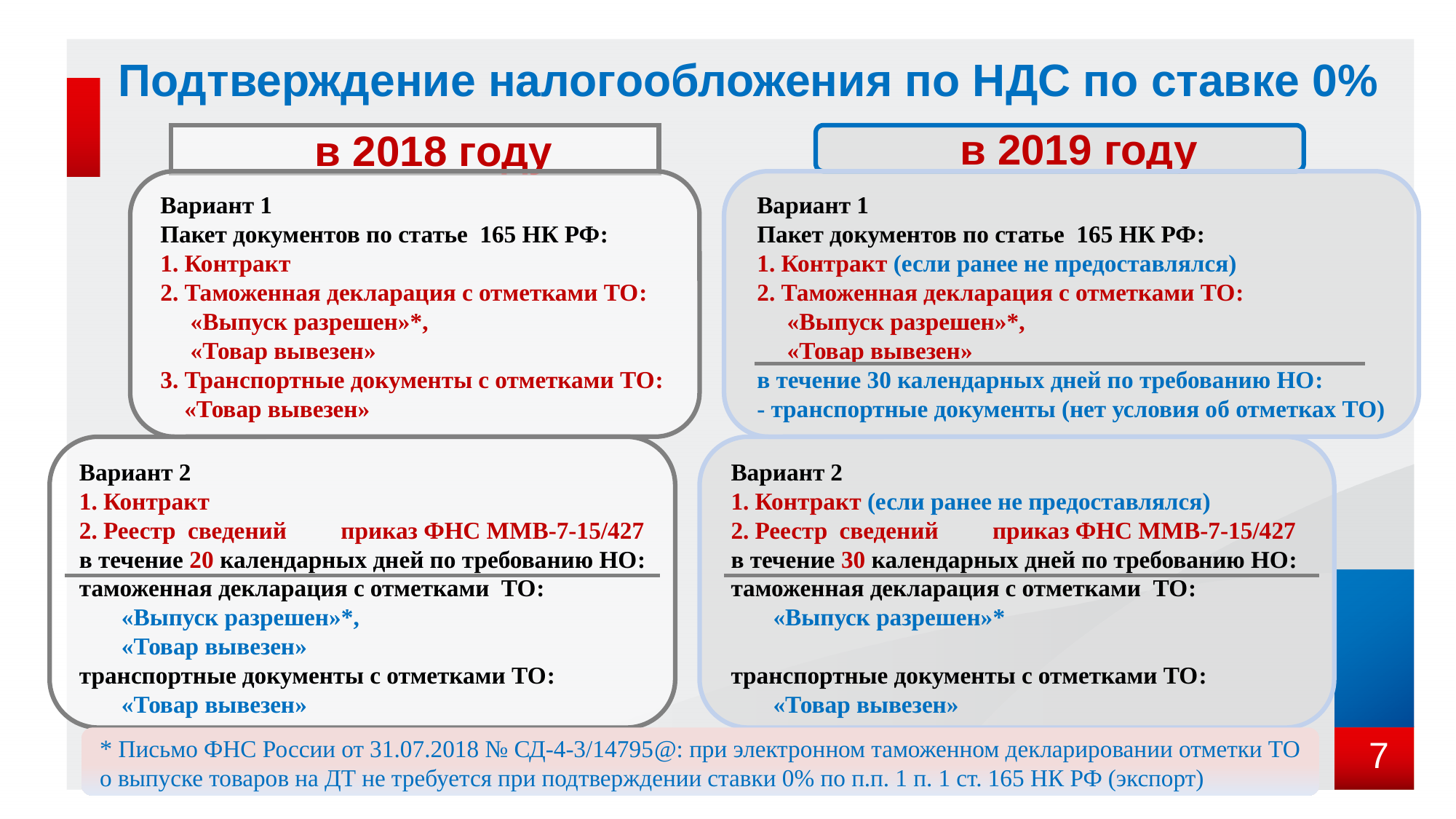

# Подтверждение налогообложения по НДС по ставке 0%
в 2018 году
в 2019 году
Вариант 1
Пакет документов по статье  165 НК РФ:
1. Контракт
2. Таможенная декларация с отметками ТО:
     «Выпуск разрешен»*,
     «Товар вывезен»
3. Транспортные документы с отметками ТО:
    «Товар вывезен»
Вариант 1
Пакет документов по статье  165 НК РФ:
1. Контракт (если ранее не предоставлялся)
2. Таможенная декларация с отметками ТО:
     «Выпуск разрешен»*,
     «Товар вывезен»
в течение 30 календарных дней по требованию НО:
- транспортные документы (нет условия об отметках ТО)
Вариант 2
1. Контракт
2. Реестр  сведений         приказ ФНС ММВ-7-15/427
в течение 20 календарных дней по требованию НО:
таможенная декларация с отметками  ТО:
       «Выпуск разрешен»*,
       «Товар вывезен»
транспортные документы с отметками ТО:
       «Товар вывезен»

Вариант 2
1. Контракт (если ранее не предоставлялся)
2. Реестр  сведений         приказ ФНС ММВ-7-15/427
в течение 30 календарных дней по требованию НО:
таможенная декларация с отметками  ТО:
       «Выпуск разрешен»*

транспортные документы с отметками ТО:
       «Товар вывезен»
7
* Письмо ФНС России от 31.07.2018 № СД-4-3/14795@: при электронном таможенном декларировании отметки ТО о выпуске товаров на ДТ не требуется при подтверждении ставки 0% по п.п. 1 п. 1 ст. 165 НК РФ (экспорт)